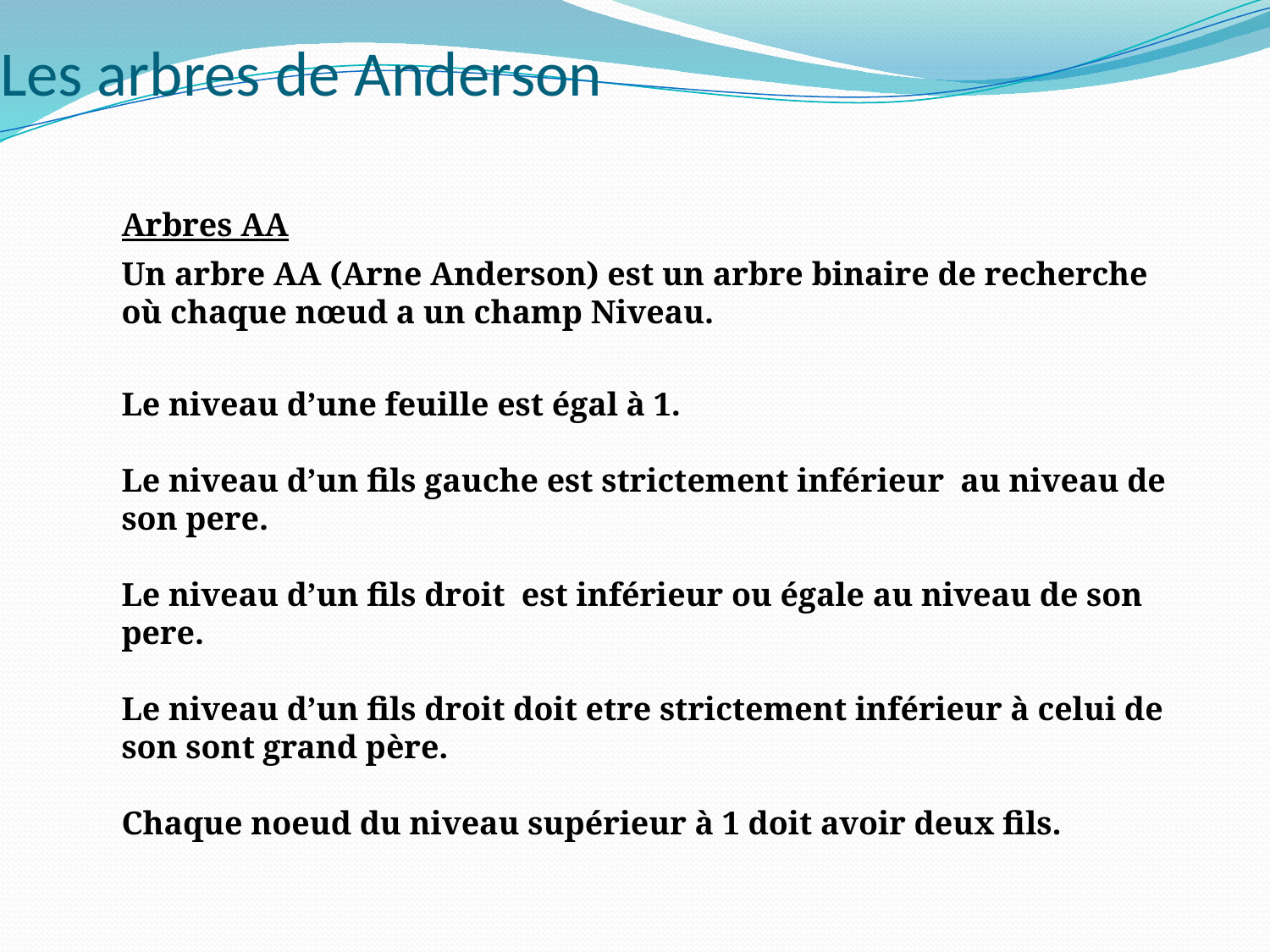

# Les arbres de Anderson

Arbres AA
Un arbre AA (Arne Anderson) est un arbre binaire de recherche où chaque nœud a un champ Niveau.
Le niveau d’une feuille est égal à 1.

Le niveau d’un fils gauche est strictement inférieur  au niveau de son pere.

Le niveau d’un fils droit  est inférieur ou égale au niveau de son pere.

Le niveau d’un fils droit doit etre strictement inférieur à celui de son sont grand père.

Chaque noeud du niveau supérieur à 1 doit avoir deux fils.